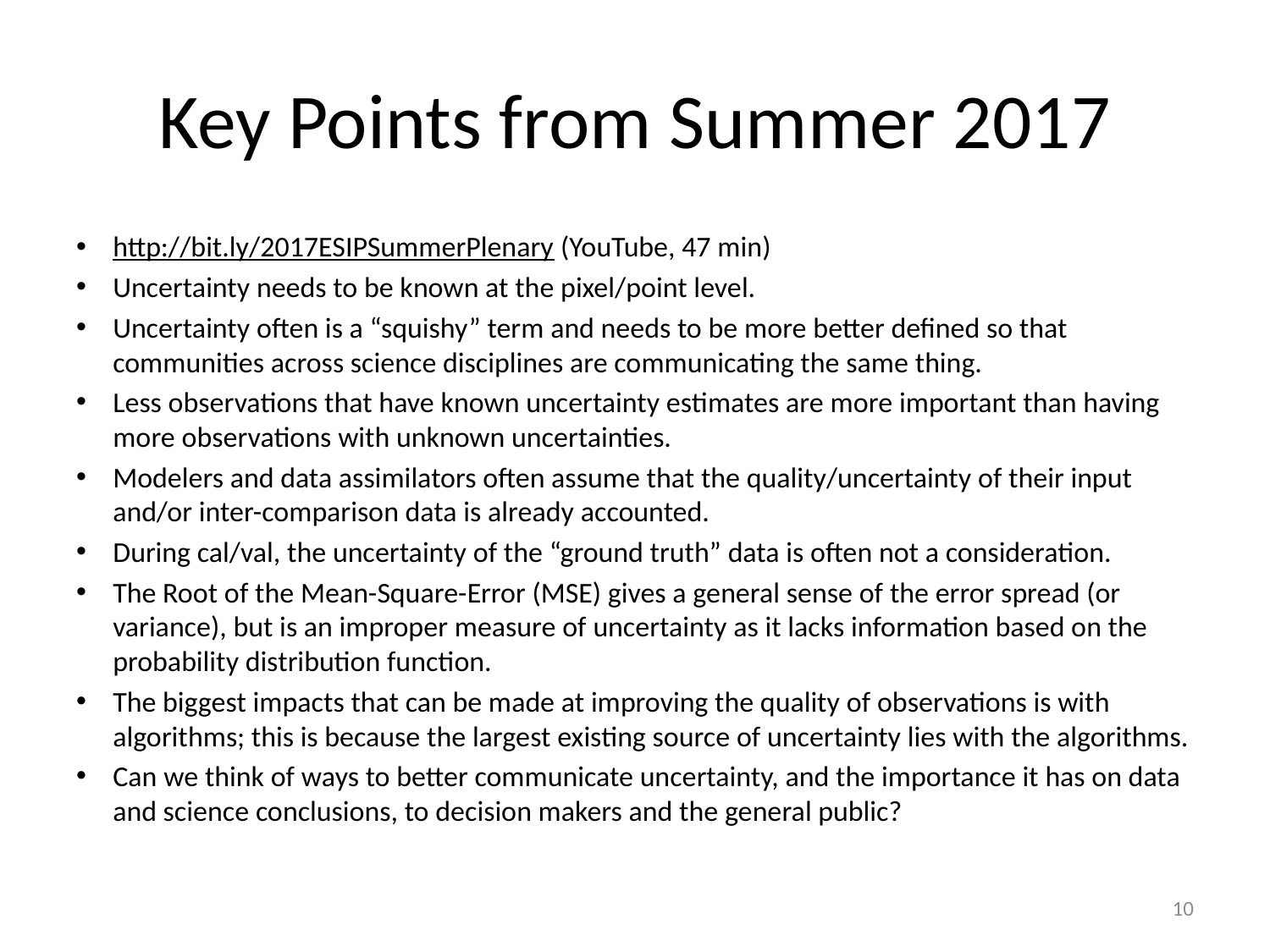

# Key Points from Summer 2017
http://bit.ly/2017ESIPSummerPlenary (YouTube, 47 min)
Uncertainty needs to be known at the pixel/point level.
Uncertainty often is a “squishy” term and needs to be more better defined so that communities across science disciplines are communicating the same thing.
Less observations that have known uncertainty estimates are more important than having more observations with unknown uncertainties.
Modelers and data assimilators often assume that the quality/uncertainty of their input and/or inter-comparison data is already accounted.
During cal/val, the uncertainty of the “ground truth” data is often not a consideration.
The Root of the Mean-Square-Error (MSE) gives a general sense of the error spread (or variance), but is an improper measure of uncertainty as it lacks information based on the probability distribution function.
The biggest impacts that can be made at improving the quality of observations is with algorithms; this is because the largest existing source of uncertainty lies with the algorithms.
Can we think of ways to better communicate uncertainty, and the importance it has on data and science conclusions, to decision makers and the general public?
10